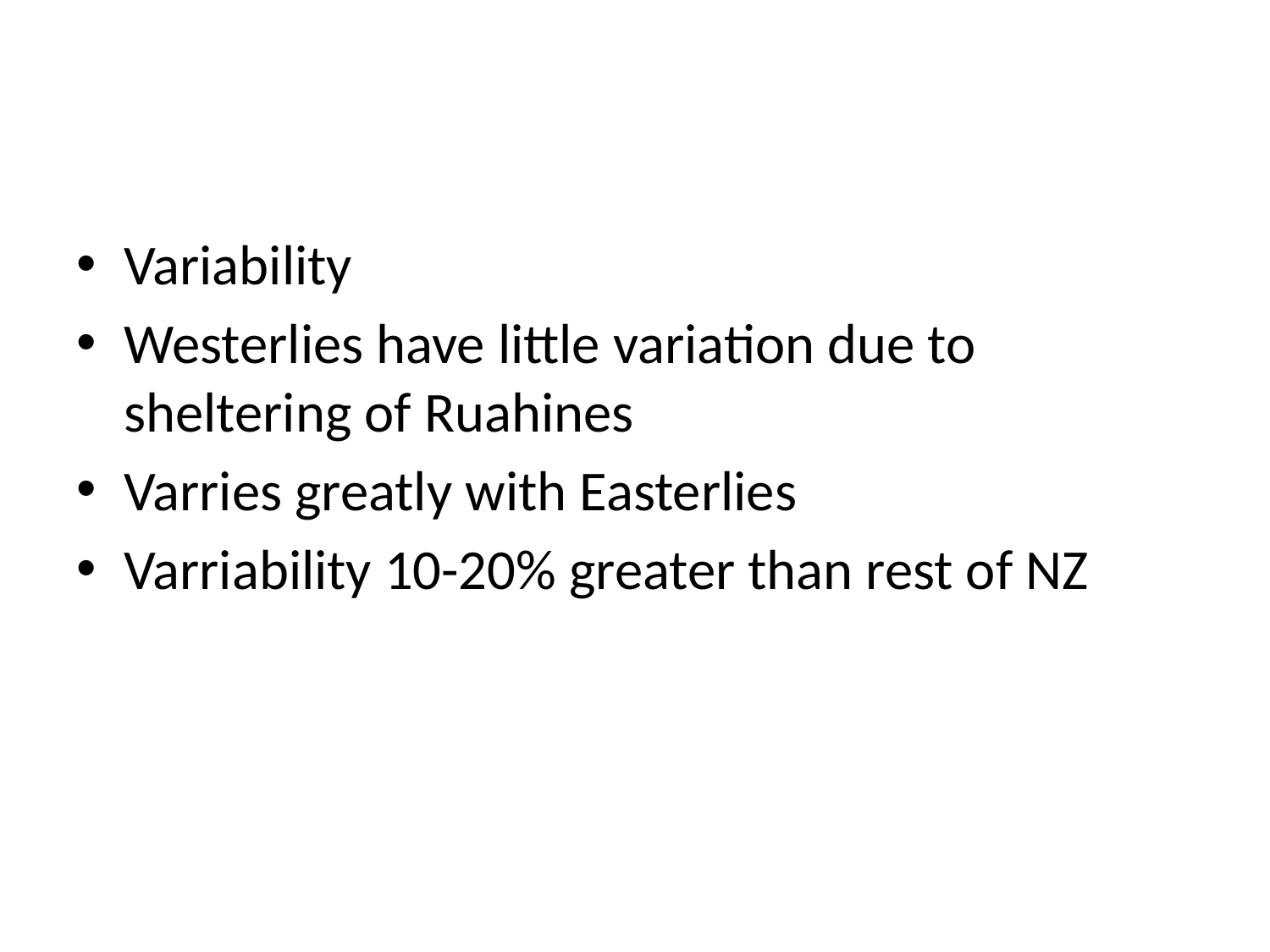

#
Variability
Westerlies have little variation due to sheltering of Ruahines
Varries greatly with Easterlies
Varriability 10-20% greater than rest of NZ